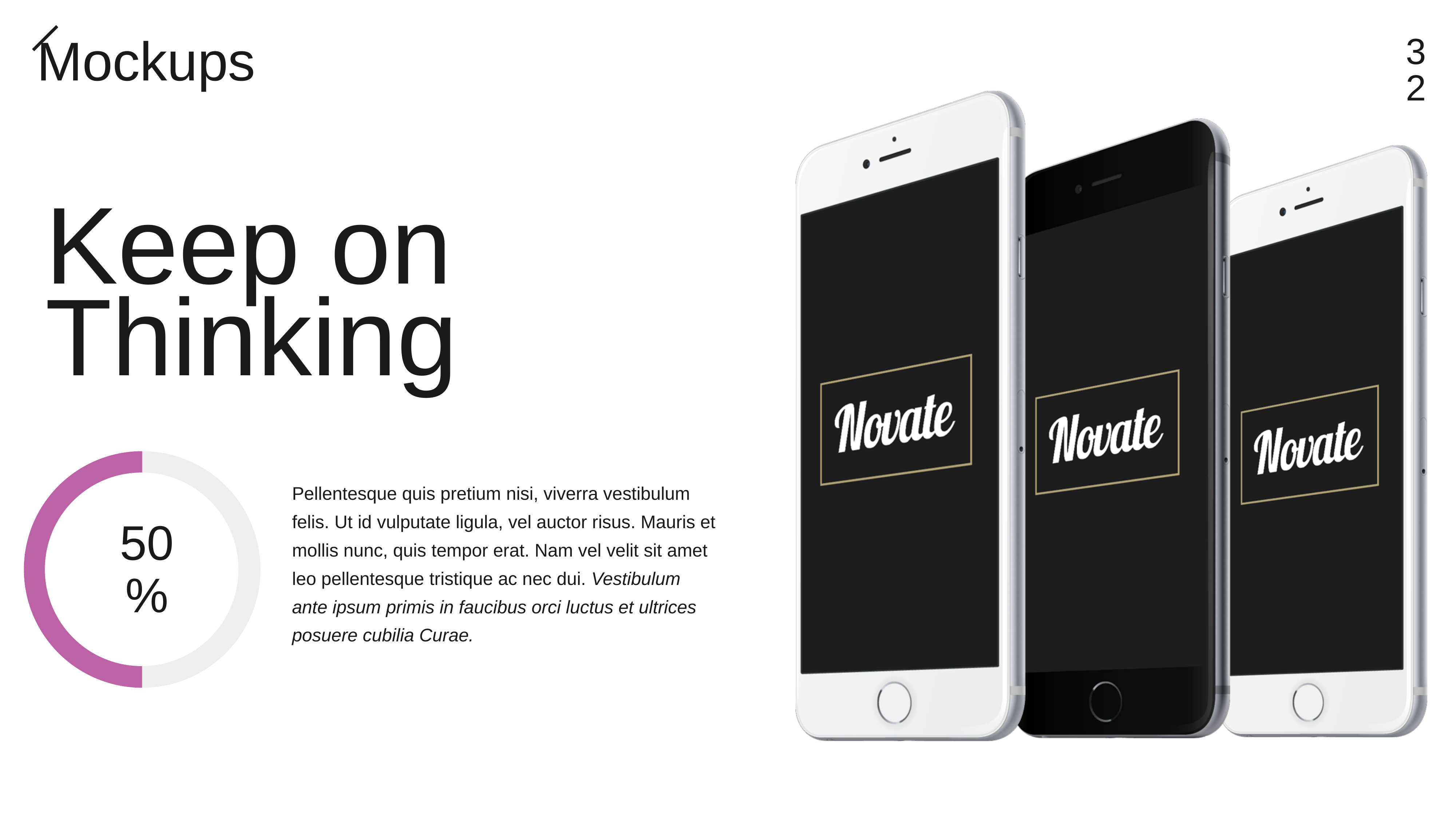

32
Mockups

Keep on Thinking

### Chart

| Category | 2016 |
|---|---|
| Background fill | 50.0 |
| Data | 50.0 |
Pellentesque quis pretium nisi, viverra vestibulum felis. Ut id vulputate ligula, vel auctor risus. Mauris et mollis nunc, quis tempor erat. Nam vel velit sit amet leo pellentesque tristique ac nec dui. Vestibulum ante ipsum primis in faucibus orci luctus et ultrices posuere cubilia Curae.
50%